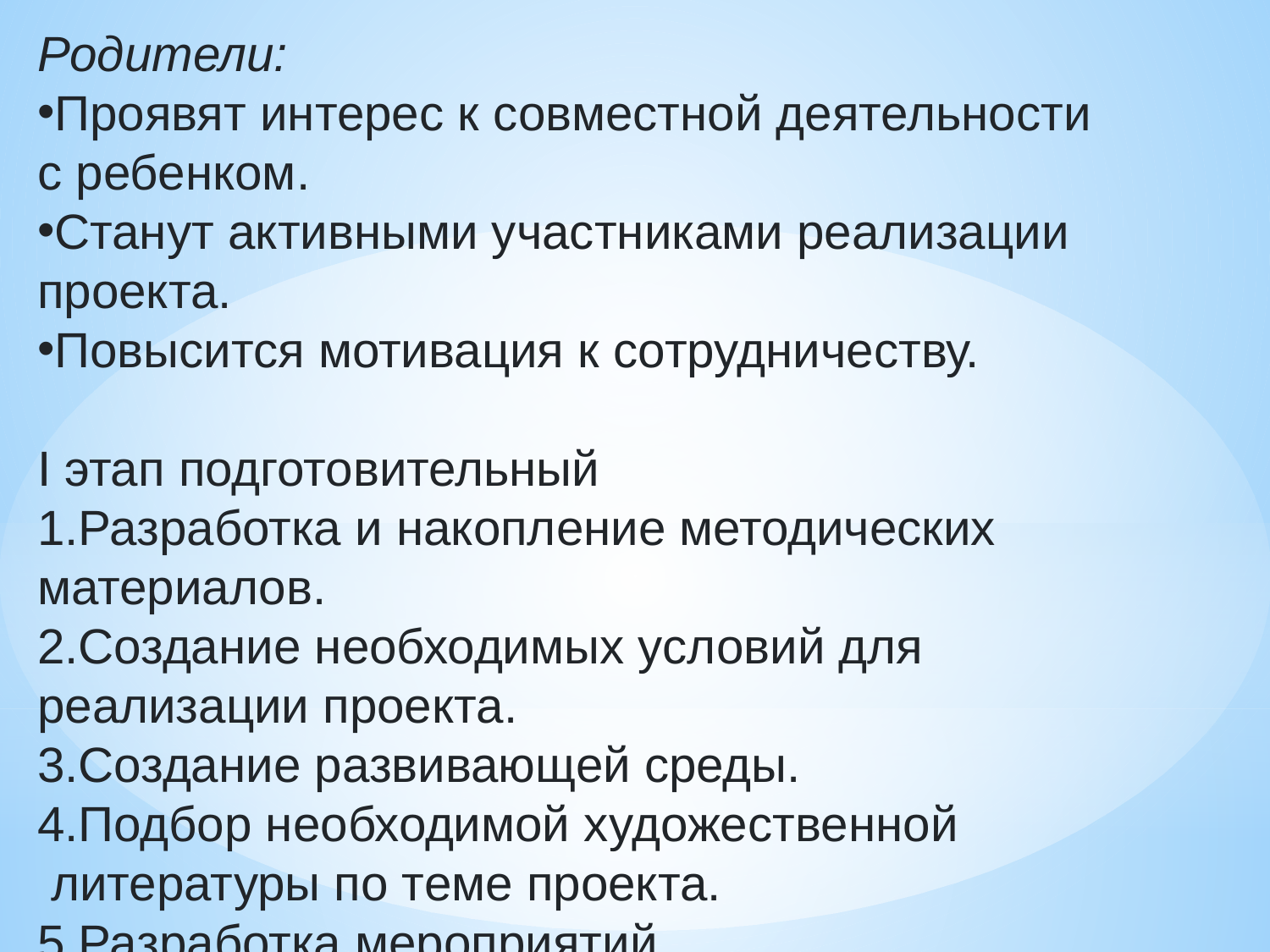

Родители:
Проявят интерес к совместной деятельности с ребенком.
Станут активными участниками реализации проекта.
Повысится мотивация к сотрудничеству.

I этап подготовительный
1.Разработка и накопление методических материалов.
2.Создание необходимых условий для реализации проекта.
3.Создание развивающей среды.
4.Подбор необходимой художественной  литературы по теме проекта.
5.Разработка мероприятий.
6.Консультации для родителей: «Экологическое воспитание детей в семье»,